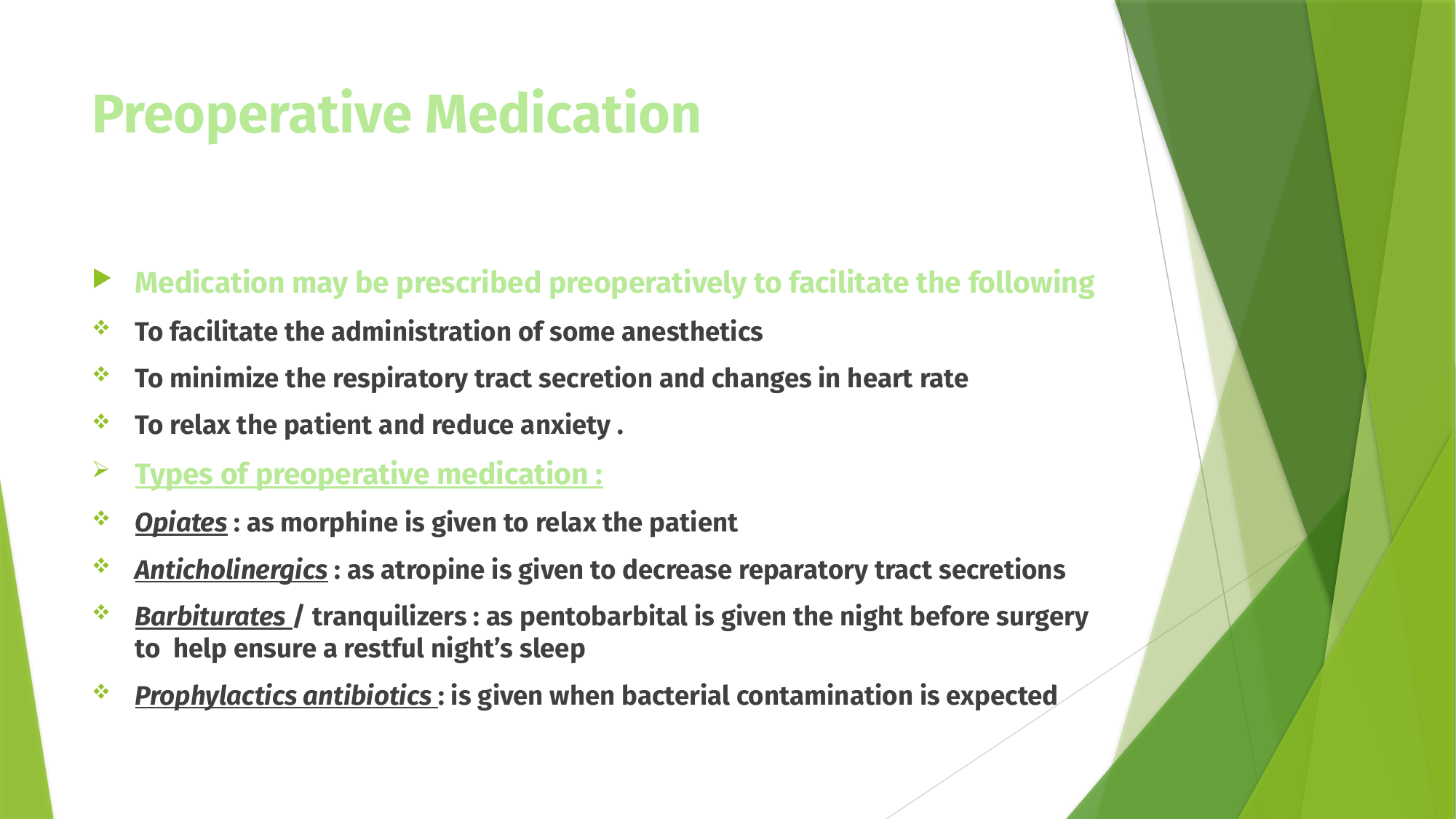

# Preoperative Medication
Medication may be prescribed preoperatively to facilitate the following
To facilitate the administration of some anesthetics
To minimize the respiratory tract secretion and changes in heart rate
To relax the patient and reduce anxiety .
Types of preoperative medication :
Opiates : as morphine is given to relax the patient
Anticholinergics : as atropine is given to decrease reparatory tract secretions
Barbiturates / tranquilizers : as pentobarbital is given the night before surgery to  help ensure a restful night’s sleep
Prophylactics antibiotics : is given when bacterial contamination is expected